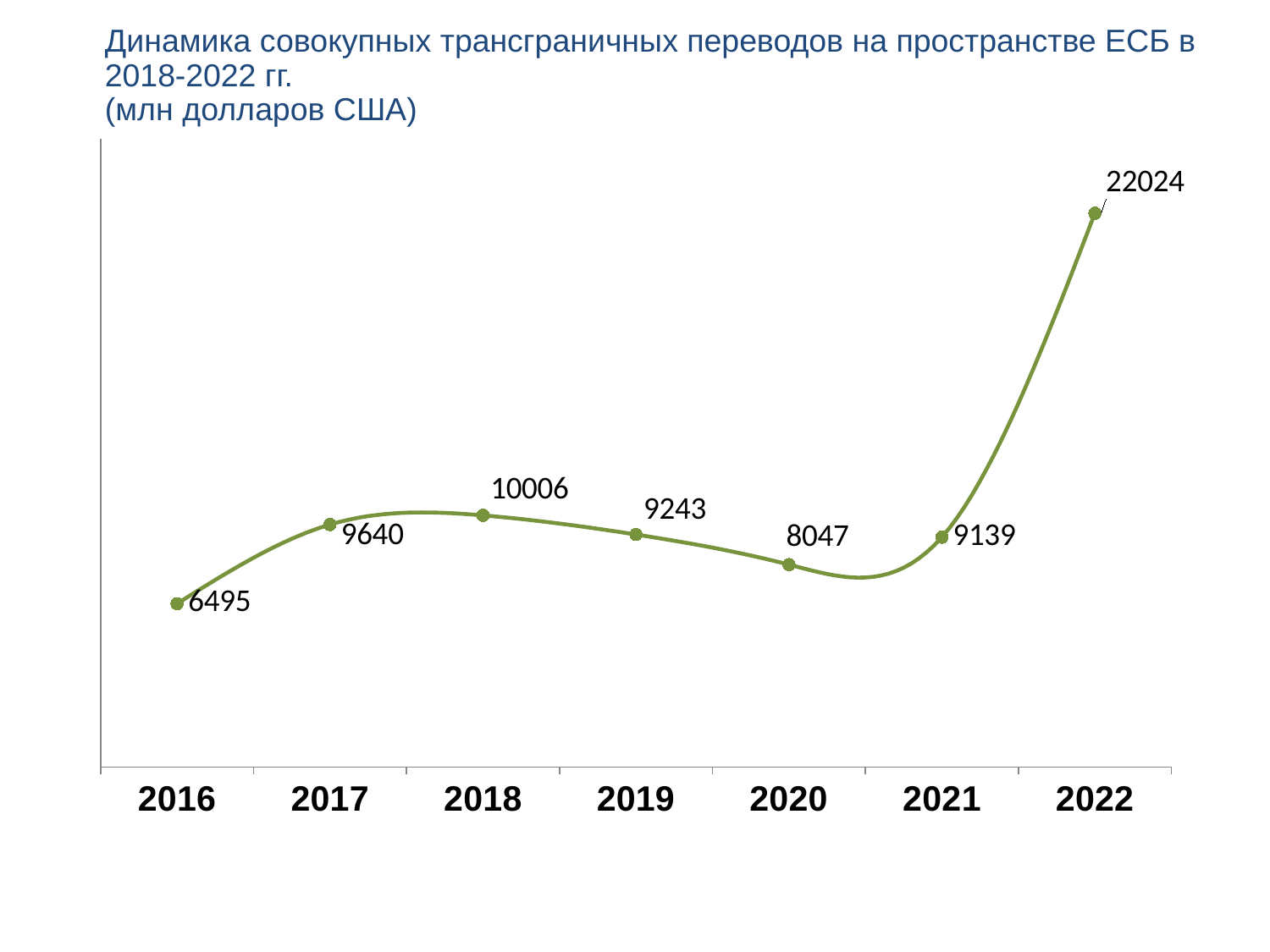

Динамика совокупных трансграничных переводов на пространстве ЕСБ в 2018-2022 гг.
(млн долларов США)

### Chart

| Category | Трансграничные переводы |
|---|---|
| 2016 | 6494.90300676534 |
| 2017 | 9640.46097052215 |
| 2018 | 10005.8256645073 |
| 2019 | 9242.79297153201 |
| 2020 | 8046.63965006354 |
| 2021 | 9139.15317347293 |
| 2022 | 22023.920756308 |